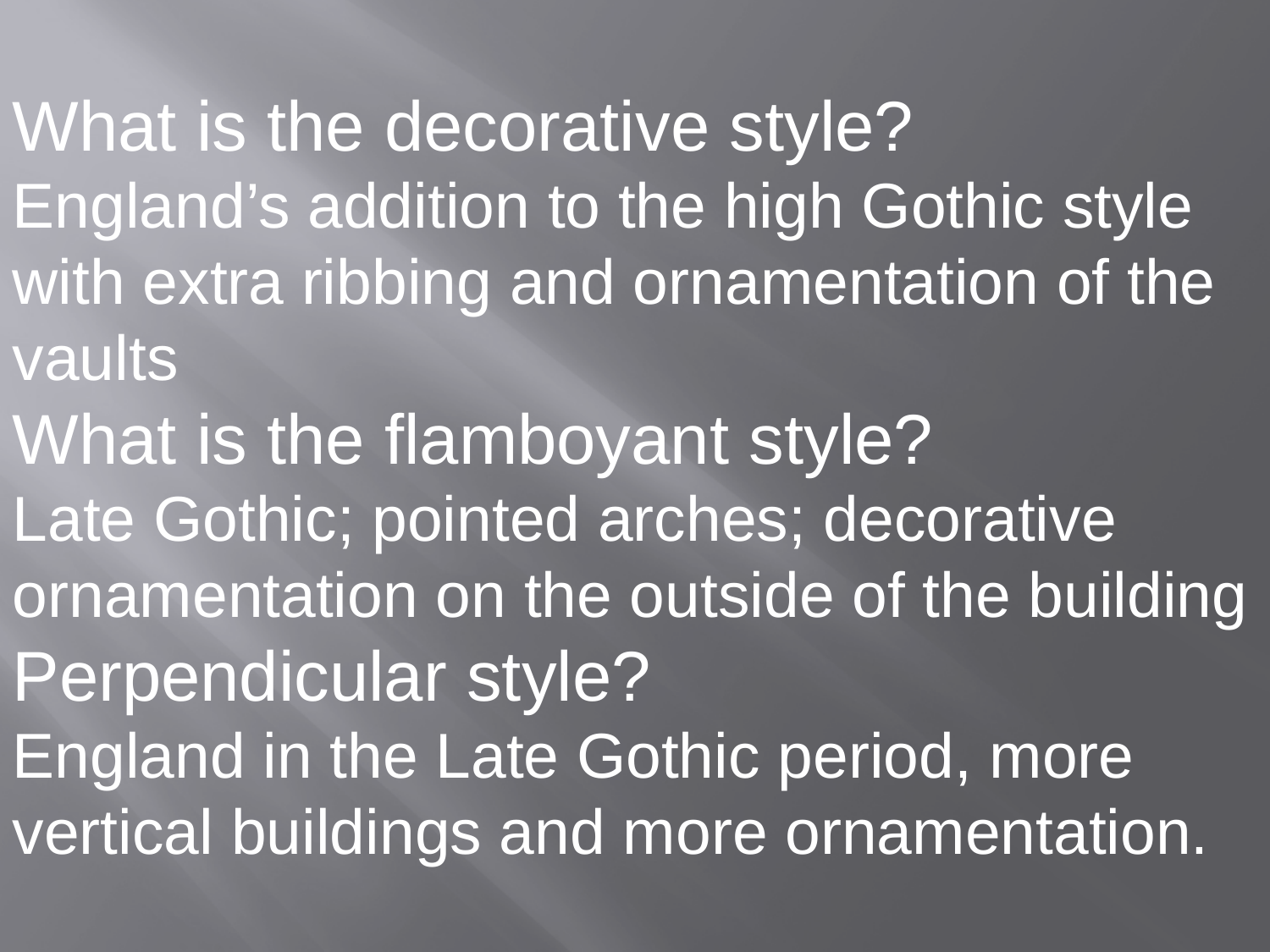

What is the decorative style?
England’s addition to the high Gothic style with extra ribbing and ornamentation of the vaults
What is the flamboyant style?
Late Gothic; pointed arches; decorative ornamentation on the outside of the building
Perpendicular style?
England in the Late Gothic period, more vertical buildings and more ornamentation.